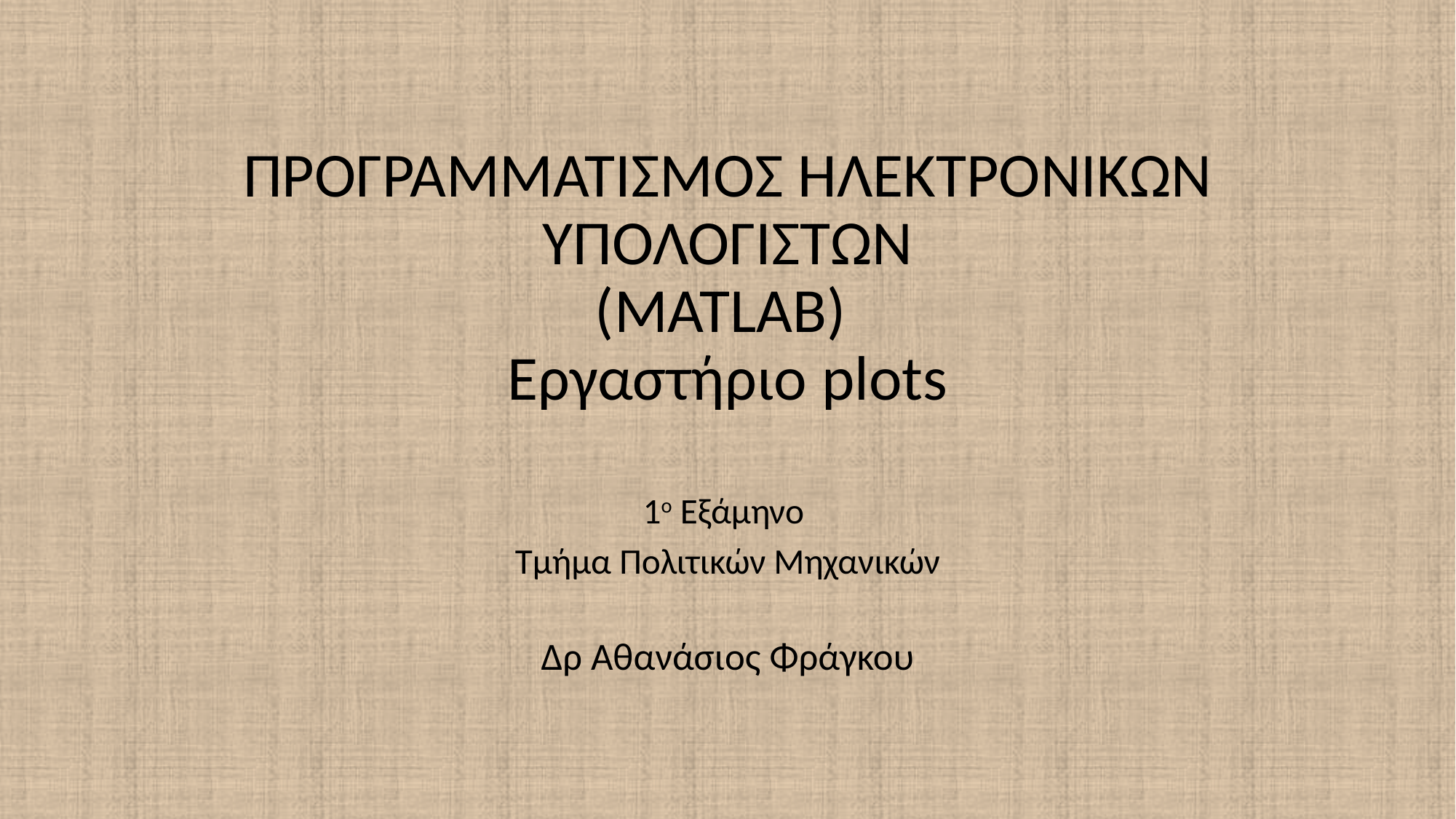

# ΠΡΟΓΡΑΜΜΑΤΙΣΜΟΣ ΗΛΕΚΤΡΟΝΙΚΩΝ ΥΠΟΛΟΓΙΣΤΩΝ (MATLAB) Εργαστήριο plots
1ο Εξάμηνο
Τμήμα Πολιτικών Μηχανικών

Δρ Αθανάσιος Φράγκου